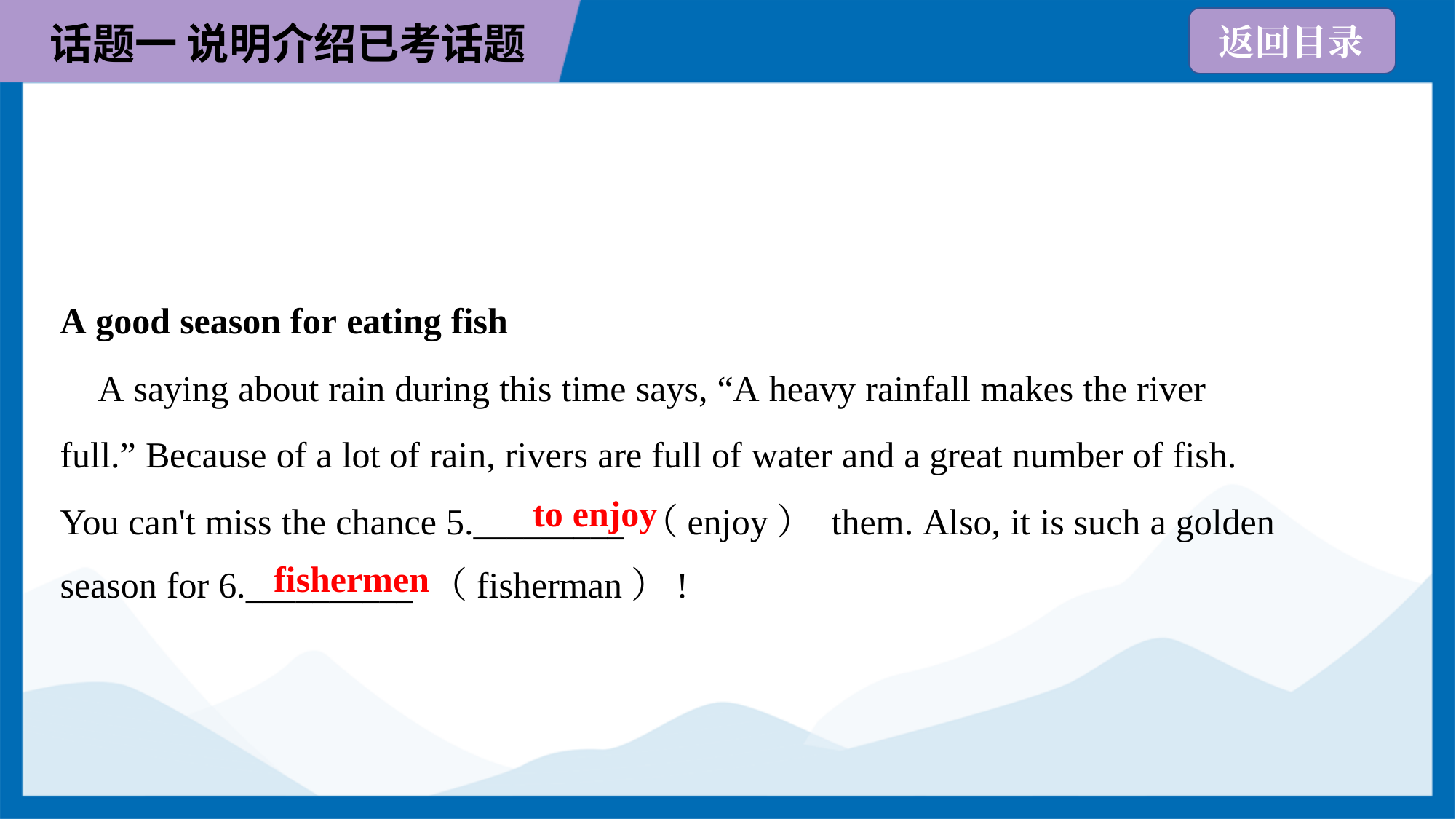

A good season for eating fish
    A saying about rain during this time says, “A heavy rainfall makes the river
full.” Because of a lot of rain, rivers are full of water and a great number of fish.
You can't miss the chance 5._________ （enjoy） them. Also, it is such a golden
season for 6.__________ （fisherman）!
to enjoy
fishermen